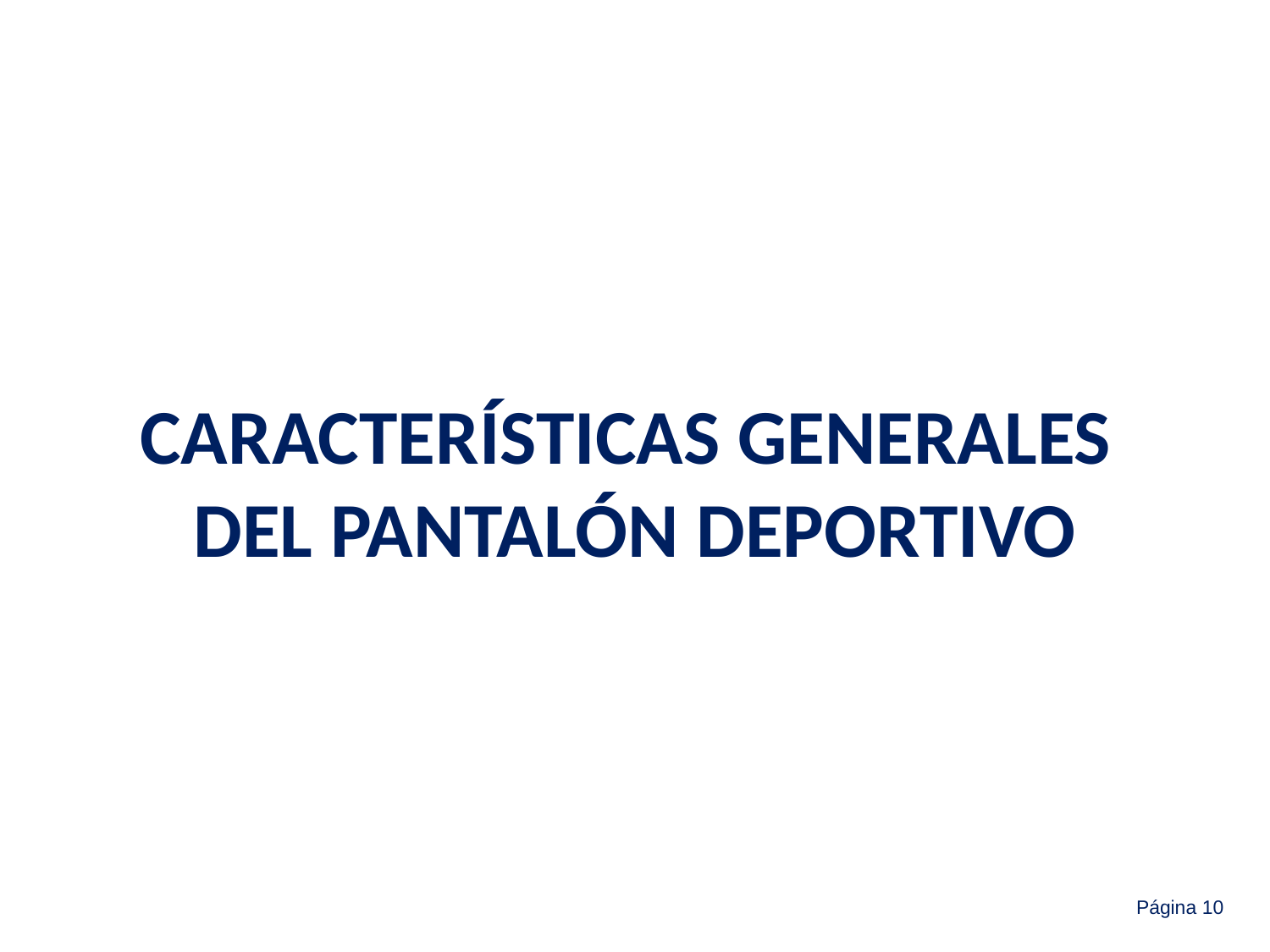

CARACTERÍSTICAS GENERALES
DEL PANTALÓN DEPORTIVO
Página 10